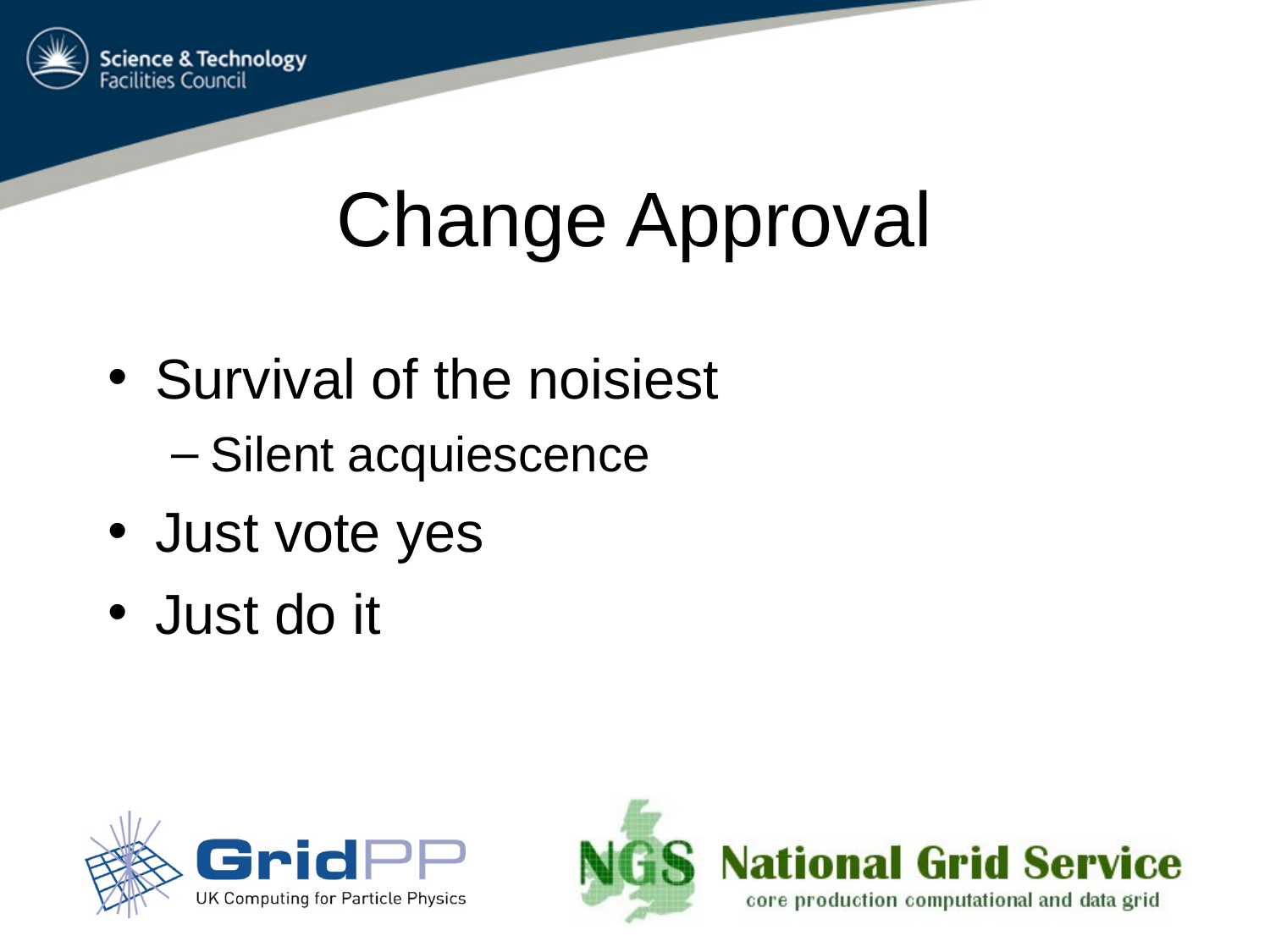

# Change Approval
Survival of the noisiest
Silent acquiescence
Just vote yes
Just do it